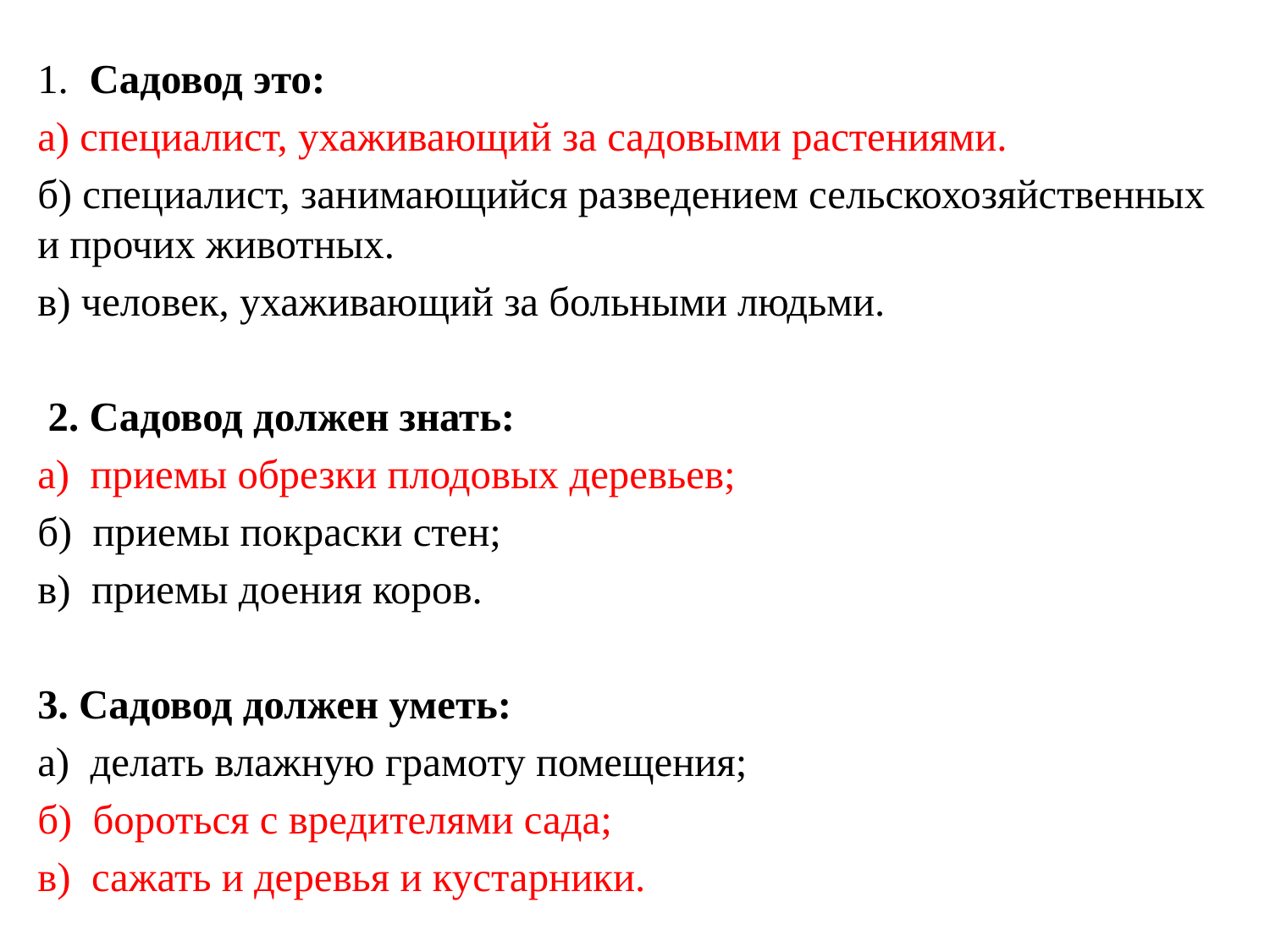

1.  Садовод это:
а) специалист, ухаживающий за садовыми растениями.
б) специалист, занимающийся разведением сельскохозяйственных и прочих животных.
в) человек, ухаживающий за больными людьми.

 2. Садовод должен знать:
а)  приемы обрезки плодовых деревьев;
б)  приемы покраски стен;
в)  приемы доения коров.

3. Садовод должен уметь:
а)  делать влажную грамоту помещения;
б)  бороться с вредителями сада;
в)  сажать и деревья и кустарники.